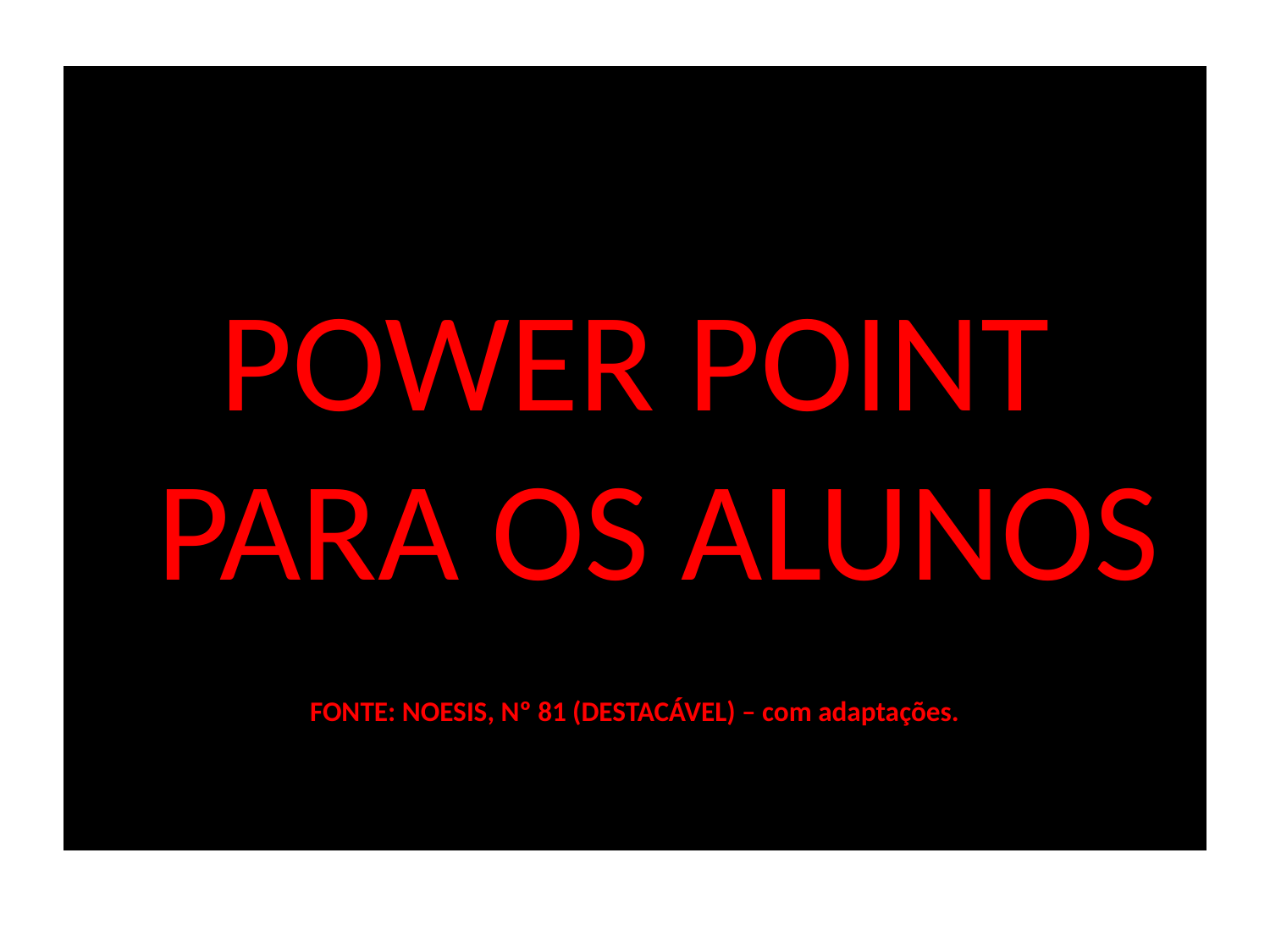

#

POWER POINT PARA OS ALUNOS

FONTE: NOESIS, Nº 81 (DESTACÁVEL) – com adaptações.